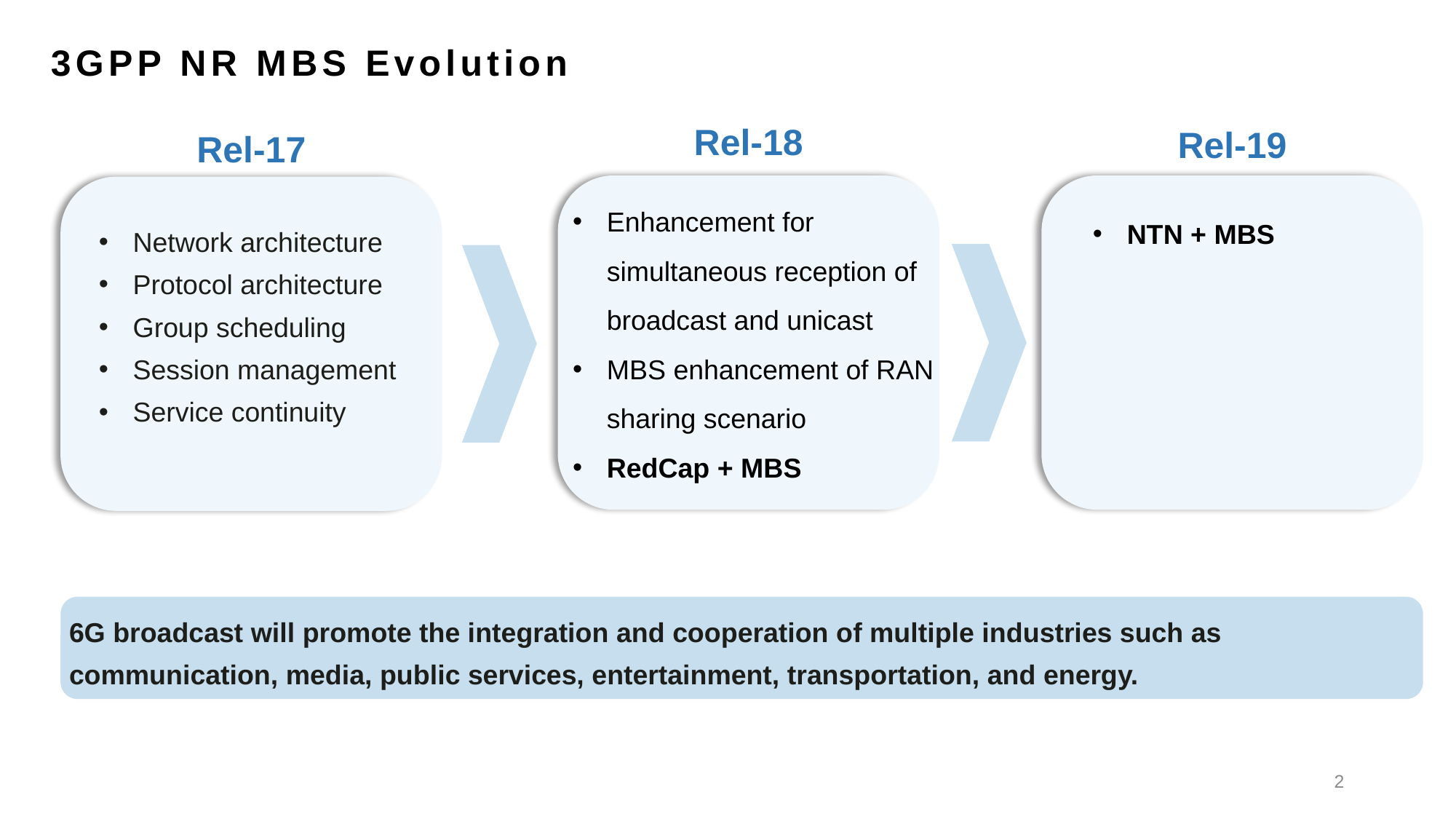

3GPP NR MBS Evolution
Rel-18
Rel-19
Rel-17

Enhancement for simultaneous reception of broadcast and unicast
MBS enhancement of RAN sharing scenario
RedCap + MBS
NTN + MBS
Network architecture
Protocol architecture
Group scheduling
Session management
Service continuity

6G broadcast will promote the integration and cooperation of multiple industries such as communication, media, public services, entertainment, transportation, and energy.
2